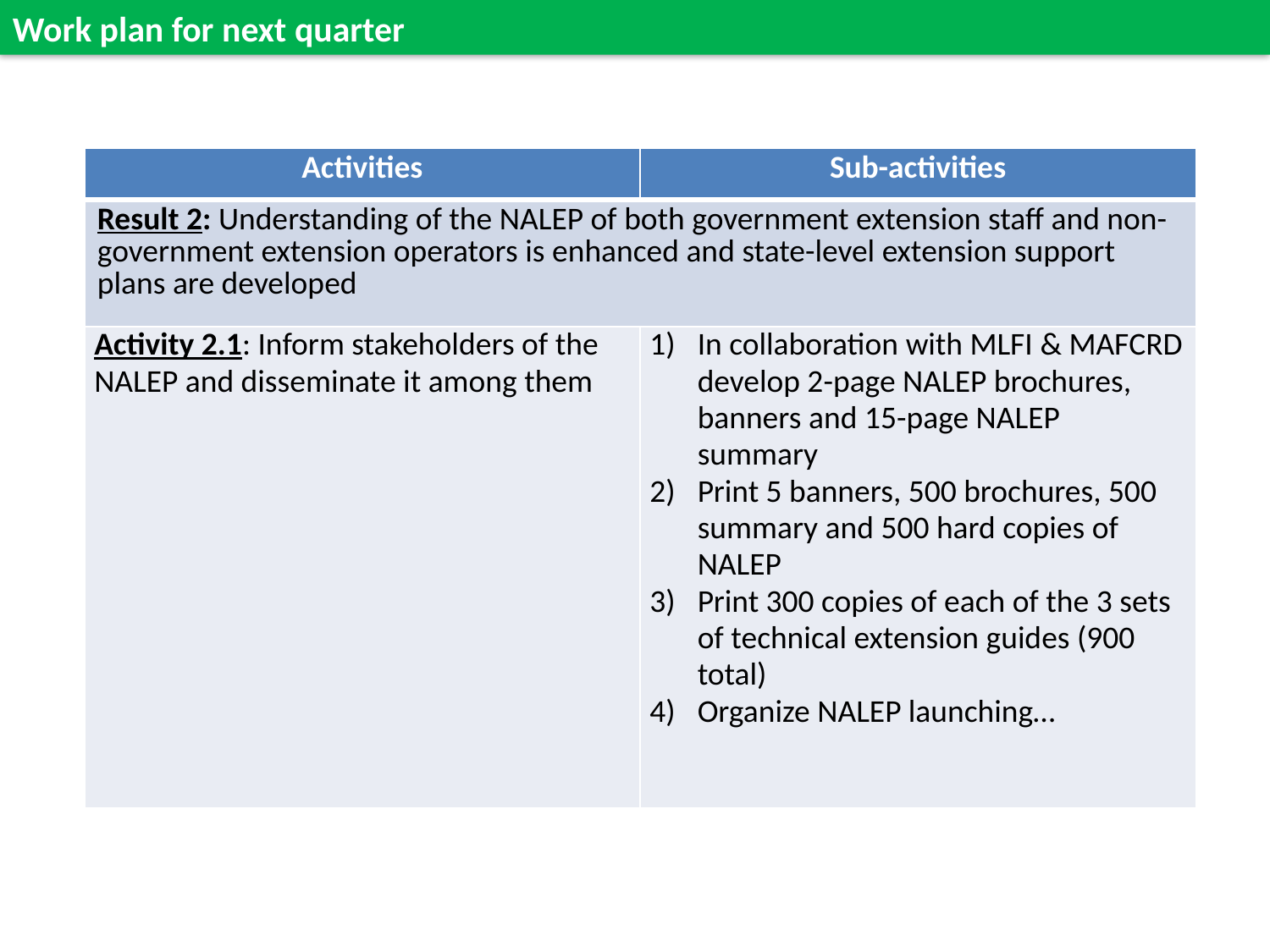

Work plan for next quarter
| Activities | Sub-activities |
| --- | --- |
| Result 2: Understanding of the NALEP of both government extension staff and non-government extension operators is enhanced and state-level extension support plans are developed |  |
| Activity 2.1: Inform stakeholders of the NALEP and disseminate it among them | In collaboration with MLFI & MAFCRD develop 2-page NALEP brochures, banners and 15-page NALEP summary Print 5 banners, 500 brochures, 500 summary and 500 hard copies of NALEP Print 300 copies of each of the 3 sets of technical extension guides (900 total) Organize NALEP launching… |